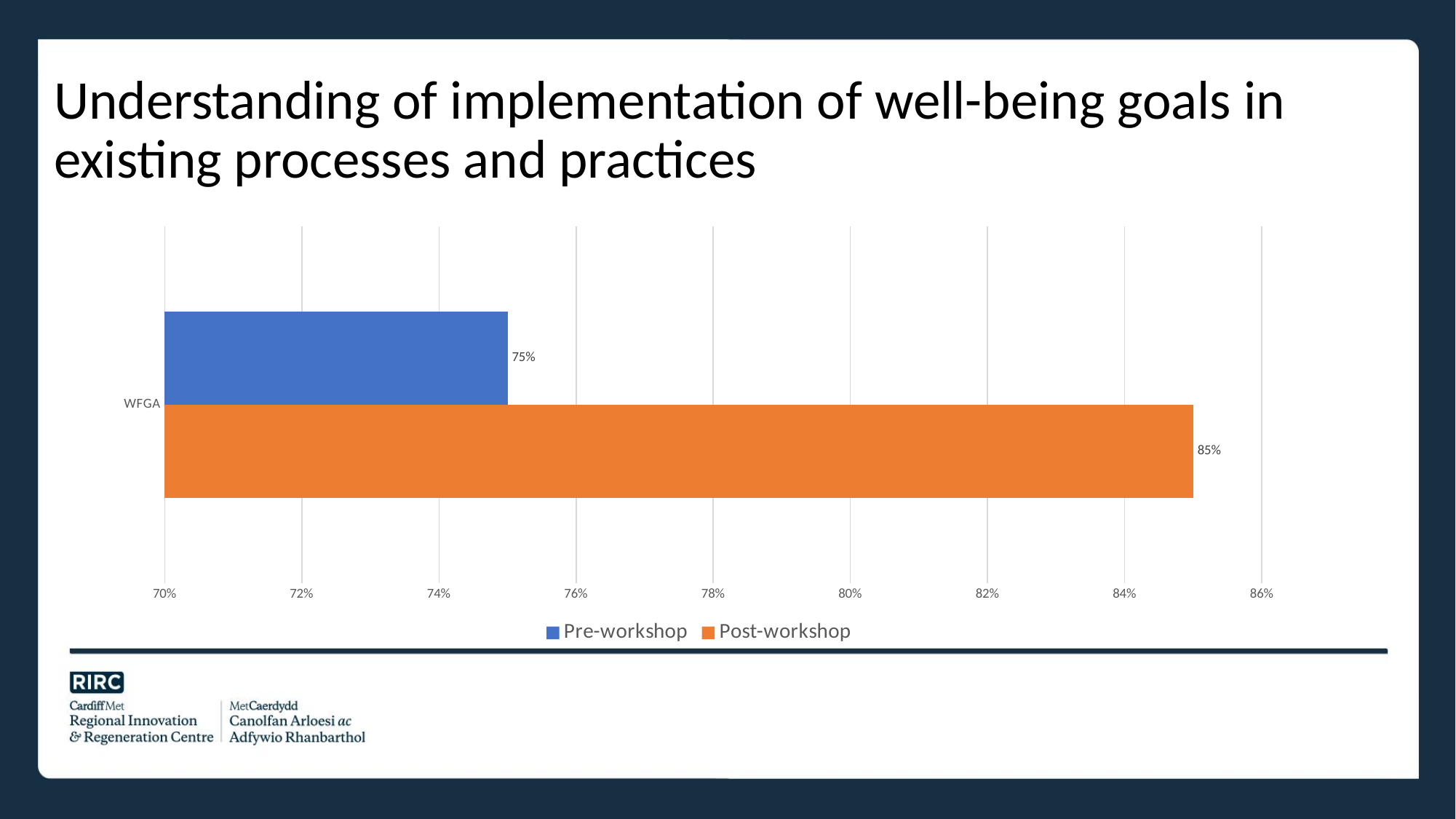

# Understanding of implementation of well-being goals in existing processes and practices

### Chart

| Category | Post-workshop | Pre-workshop |
|---|---|---|
| WFGA | 0.85 | 0.75 |